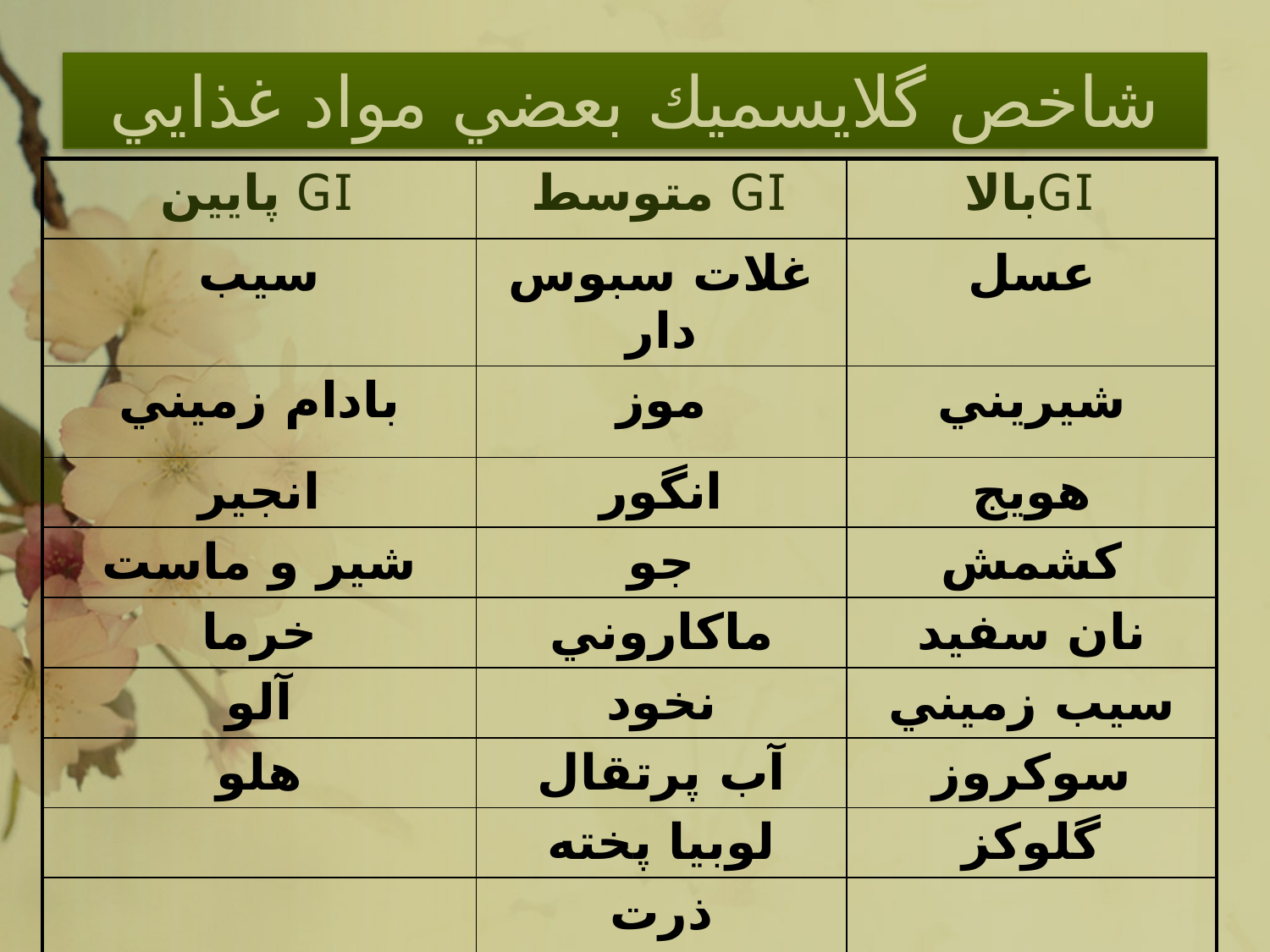

# شاخص گلايسميك بعضي مواد غذايي
| پايين GI | متوسط GI | بالاGI |
| --- | --- | --- |
| سيب | غلات سبوس دار | عسل |
| بادام زميني | موز | شيريني |
| انجير | انگور | هويج |
| شير و ماست | جو | كشمش |
| خرما | ماكاروني | نان سفيد |
| آلو | نخود | سيب زميني |
| هلو | آب پرتقال | سوكروز |
|  | لوبيا پخته | گلوكز |
|  | ذرت |  |